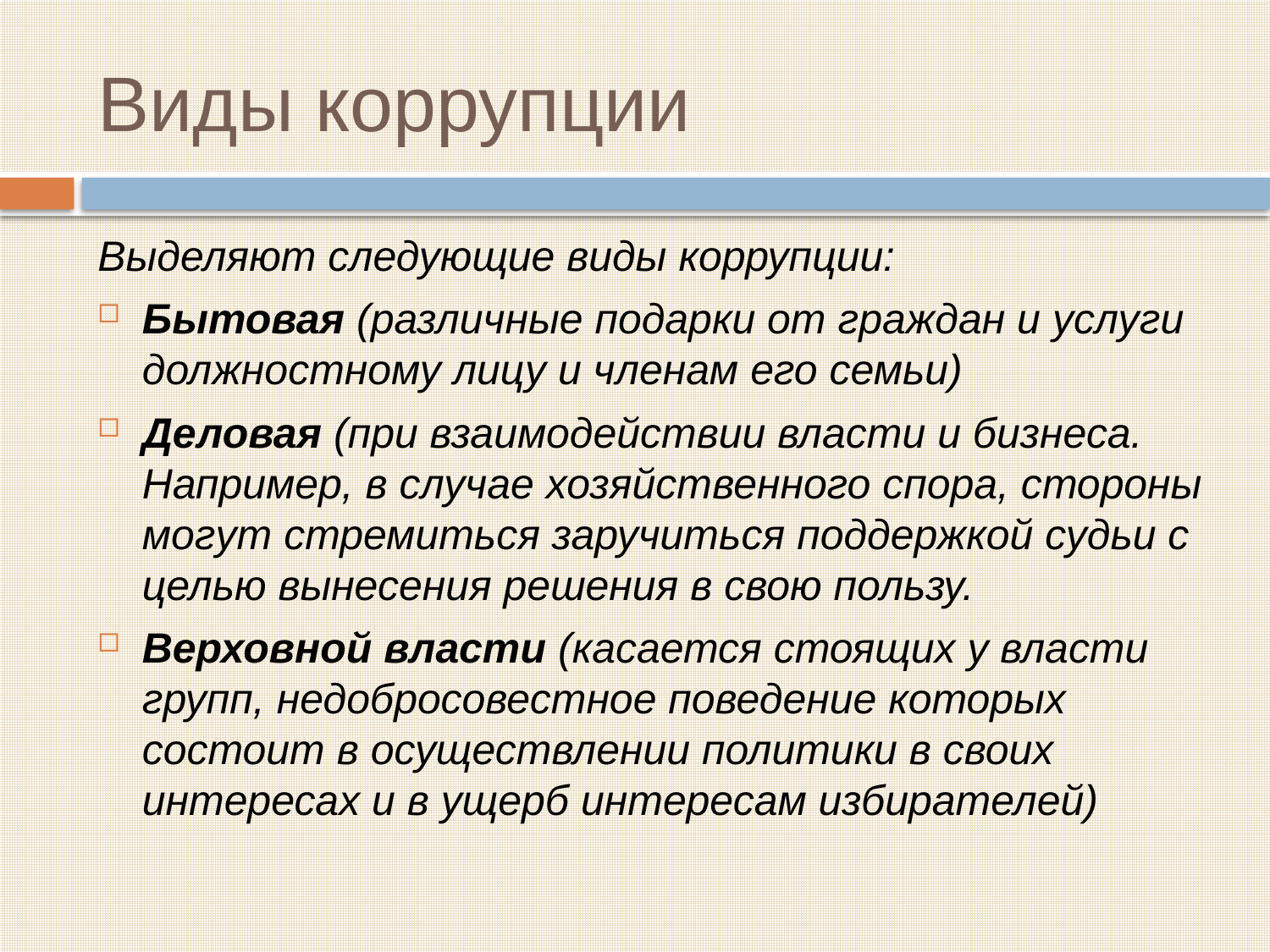

# Виды коррупции
Выделяют следующие виды коррупции:
Бытовая (различные подарки от граждан и услуги должностному лицу и членам его семьи)
Деловая (при взаимодействии власти и бизнеса. Например, в случае хозяйственного спора, стороны могут стремиться заручиться поддержкой судьи с целью вынесения решения в свою пользу.
Верховной власти (касается стоящих у власти групп, недобросовестное поведение которых состоит в осуществлении политики в своих интересах и в ущерб интересам избирателей)